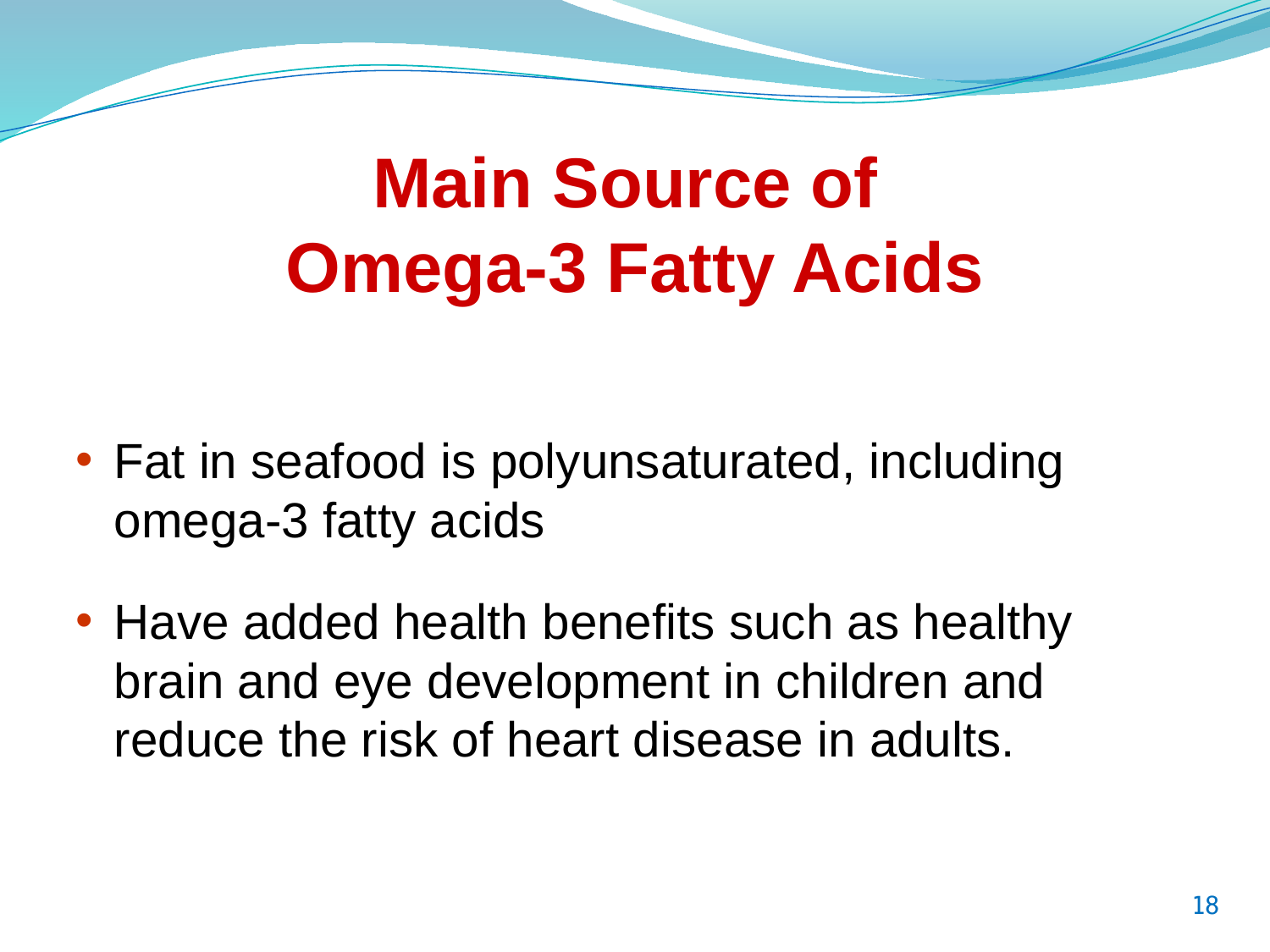

# Main Source of Omega-3 Fatty Acids
Fat in seafood is polyunsaturated, including omega-3 fatty acids
Have added health benefits such as healthy brain and eye development in children and reduce the risk of heart disease in adults.
18